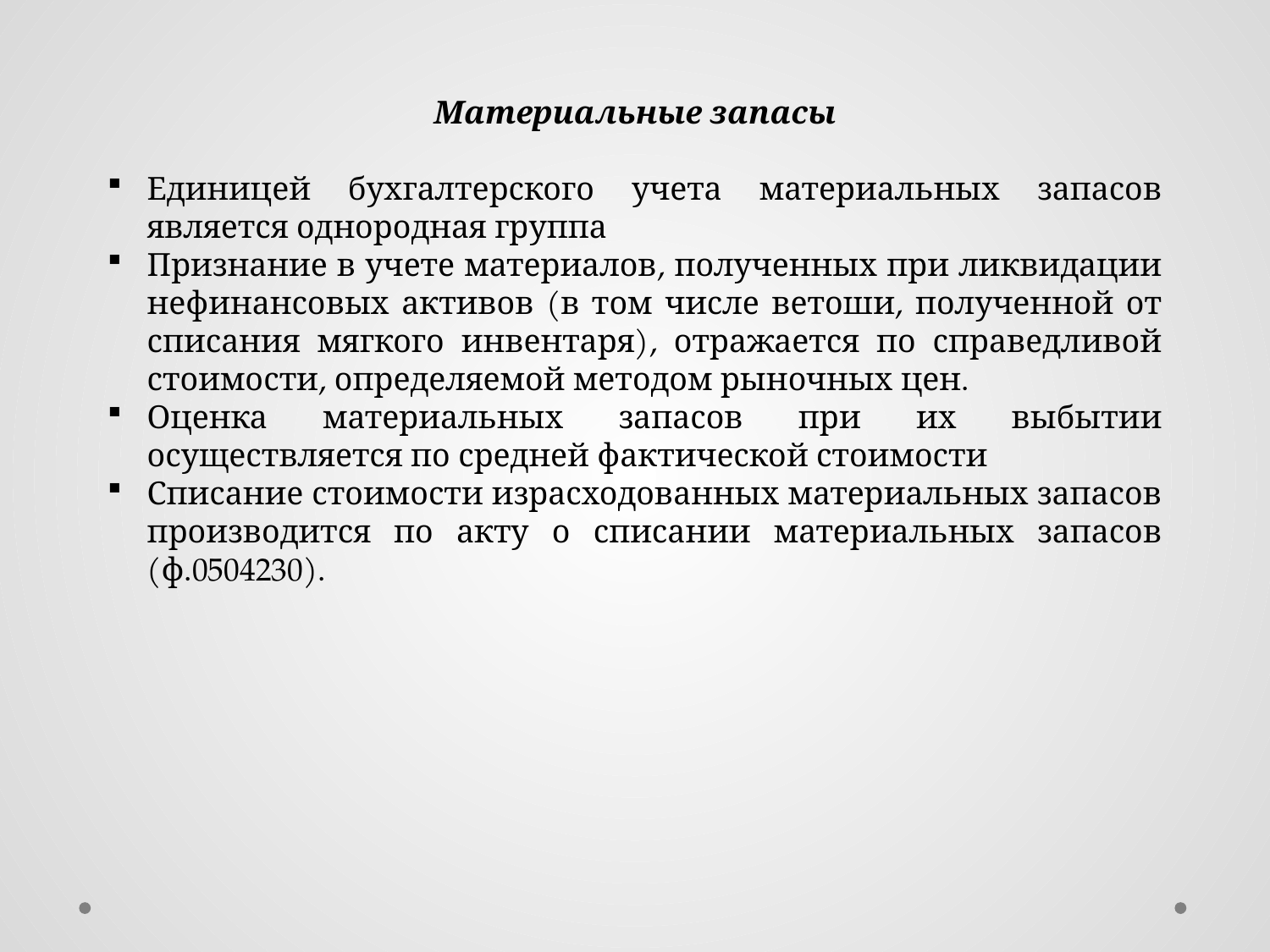

Материальные запасы

Единицей бухгалтерского учета материальных запасов является однородная группа
Признание в учете материалов, полученных при ликвидации нефинансовых активов (в том числе ветоши, полученной от списания мягкого инвентаря), отражается по справедливой стоимости, определяемой методом рыночных цен.
Оценка материальных запасов при их выбытии осуществляется по средней фактической стоимости
Списание стоимости израсходованных материальных запасов производится по акту о списании материальных запасов (ф.0504230).